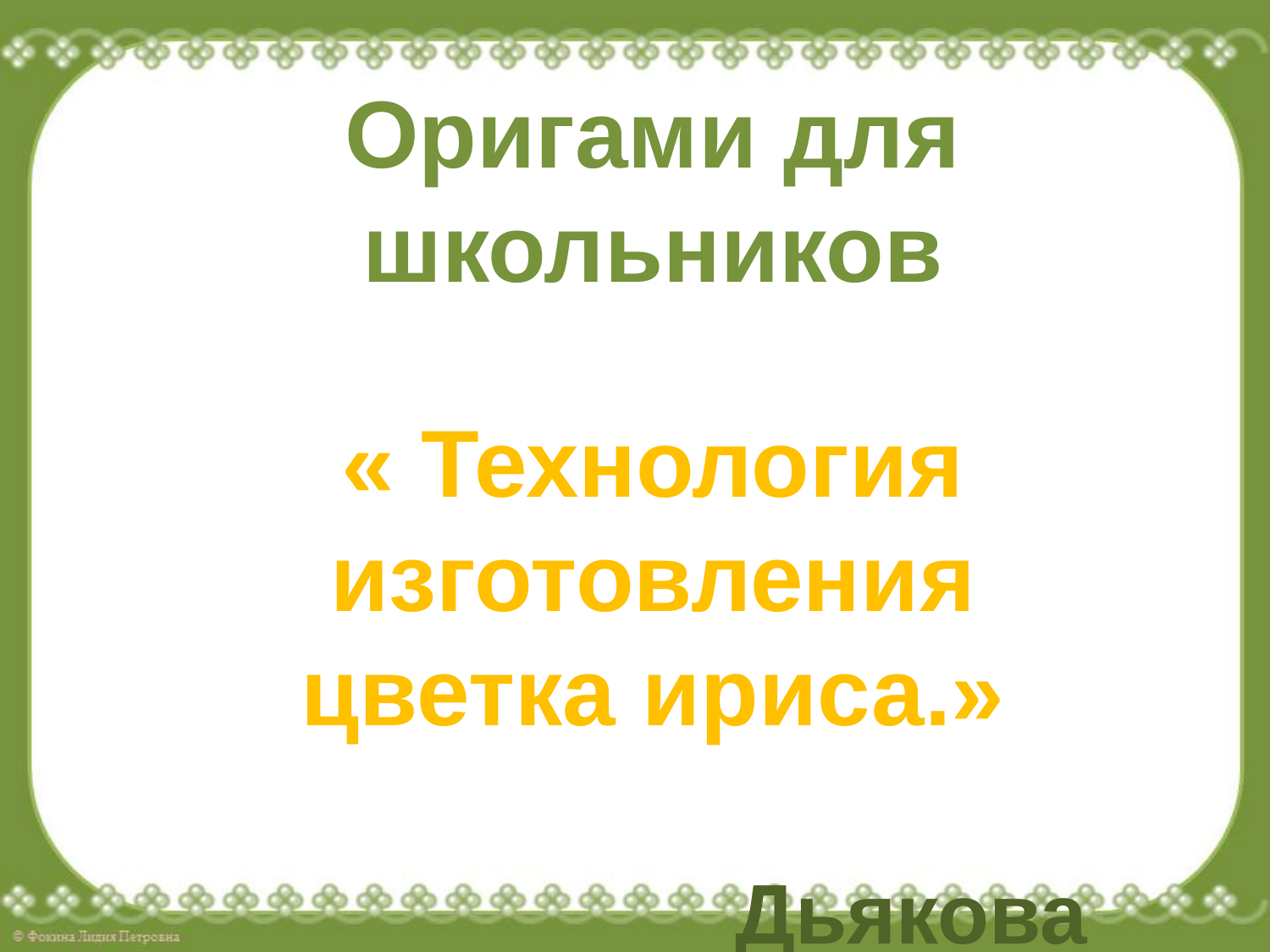

Оригами для школьников

« Технология изготовления цветка ириса.»

                      Дьякова С.В.